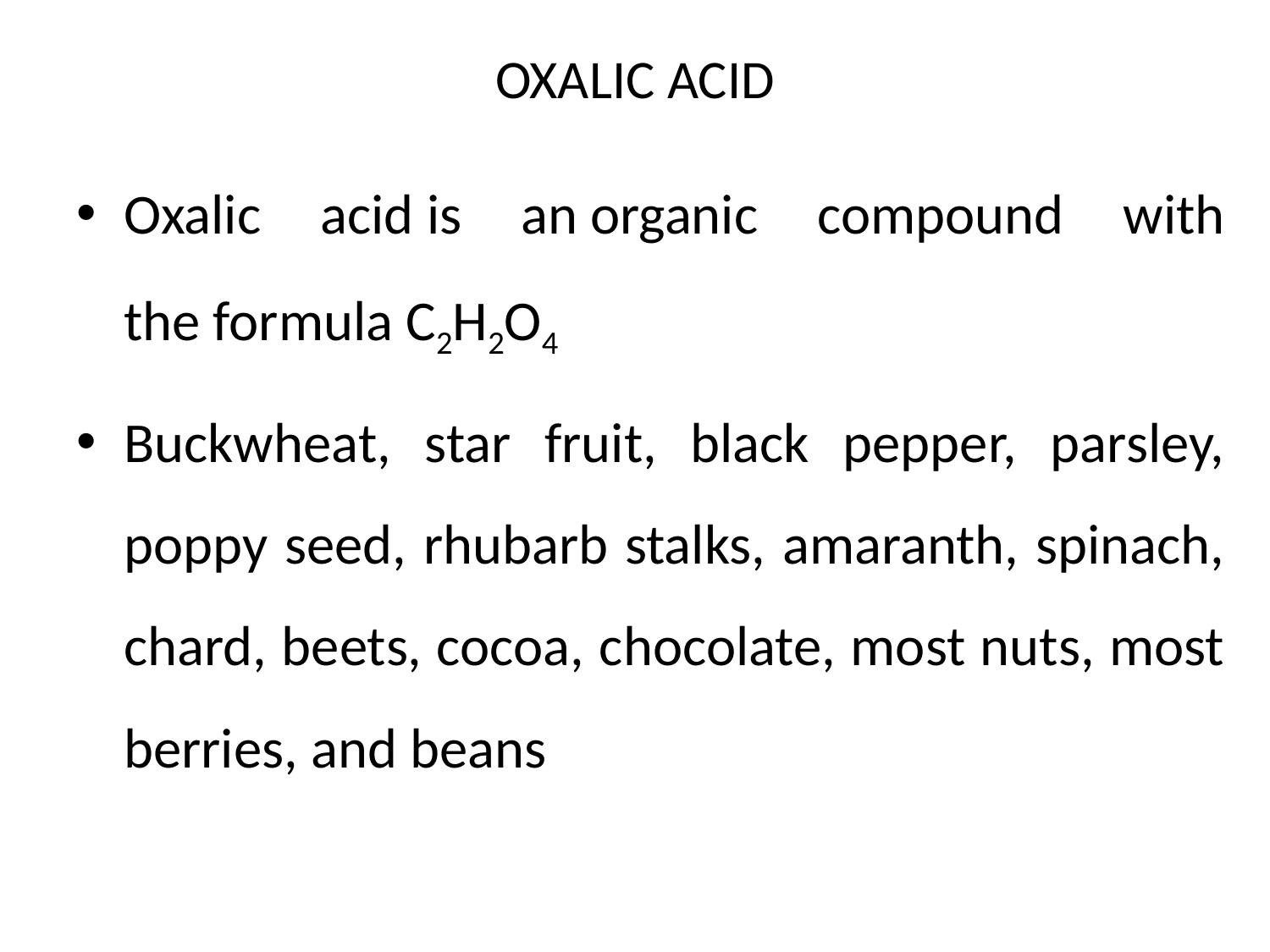

# OXALIC ACID
Oxalic acid is an organic compound with the formula C2H2O4
Buckwheat, star fruit, black pepper, parsley, poppy seed, rhubarb stalks, amaranth, spinach, chard, beets, cocoa, chocolate, most nuts, most berries, and beans